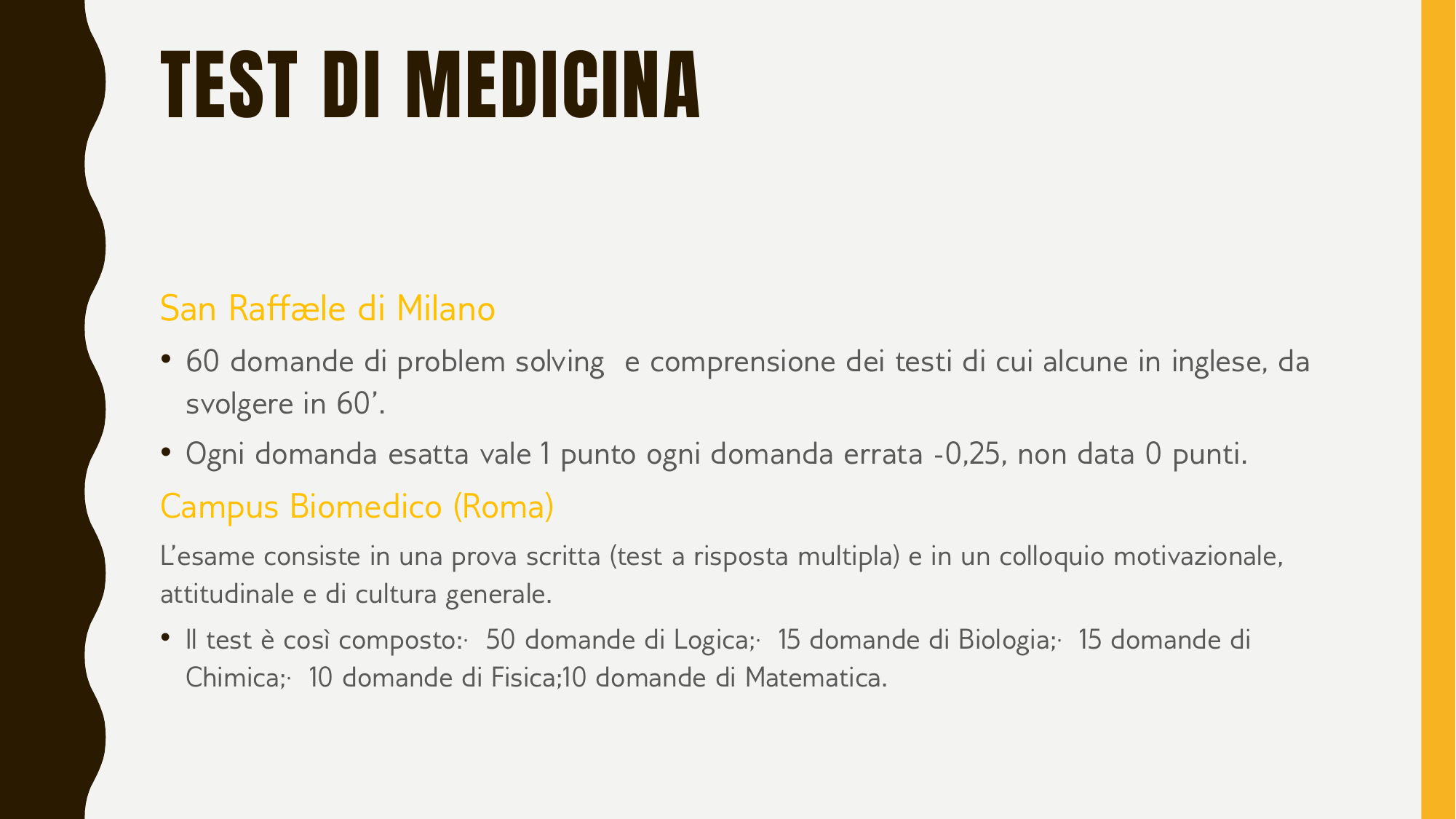

# Test di medicina
San Raffaele di Milano
60 domande di problem solving  e comprensione dei testi di cui alcune in inglese, da svolgere in 60’.
Ogni domanda esatta vale 1 punto ogni domanda errata -0,25, non data 0 punti.
Campus Biomedico (Roma)
L’esame consiste in una prova scritta (test a risposta multipla) e in un colloquio motivazionale, attitudinale e di cultura generale.
Il test è così composto:·  50 domande di Logica;·  15 domande di Biologia;·  15 domande di Chimica;·  10 domande di Fisica;10 domande di Matematica.